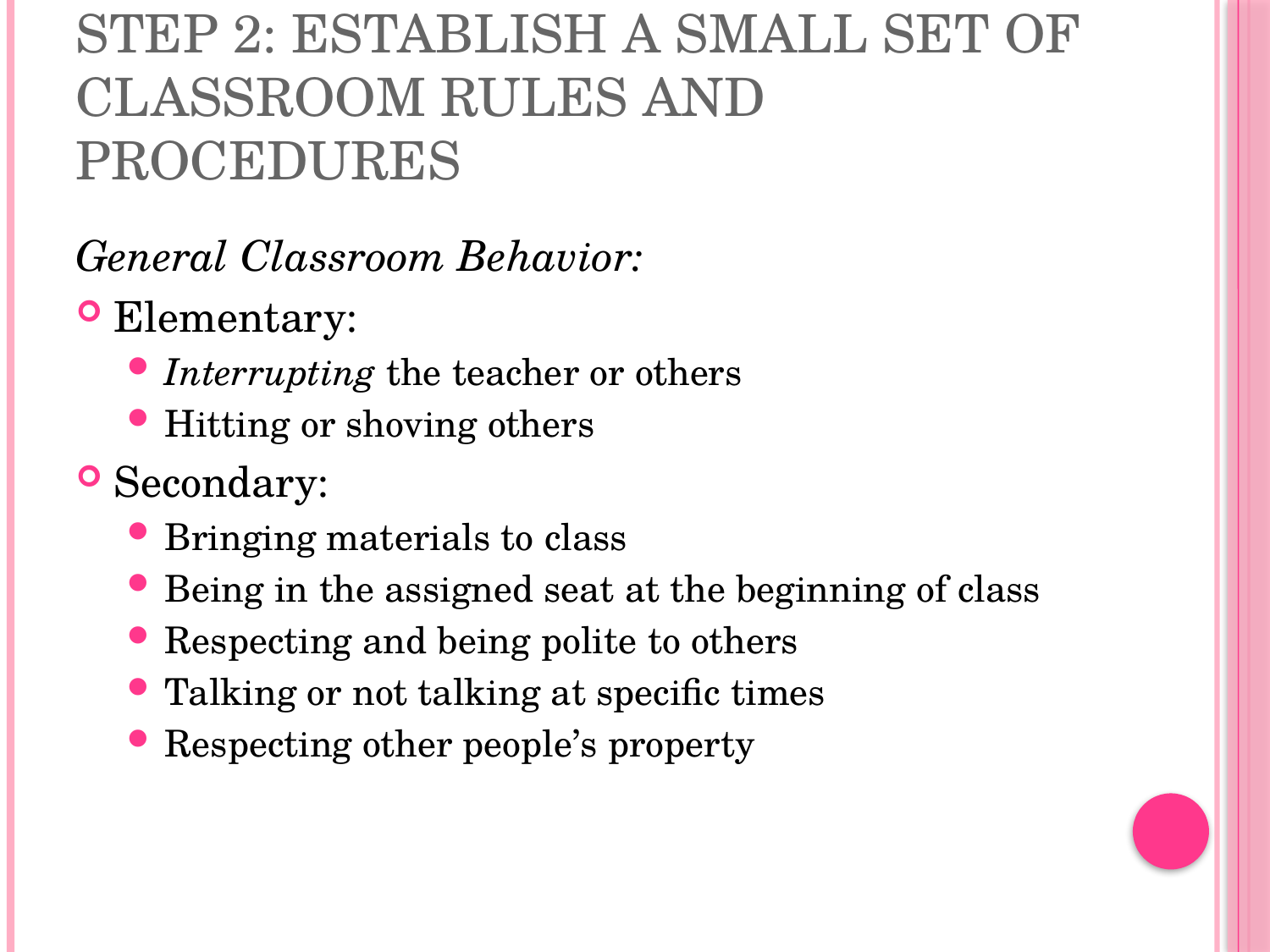

# Step 2: Establish a small set of classroom rules and procedures
General Classroom Behavior:
Elementary:
Interrupting the teacher or others
Hitting or shoving others
Secondary:
Bringing materials to class
Being in the assigned seat at the beginning of class
Respecting and being polite to others
Talking or not talking at specific times
Respecting other people’s property